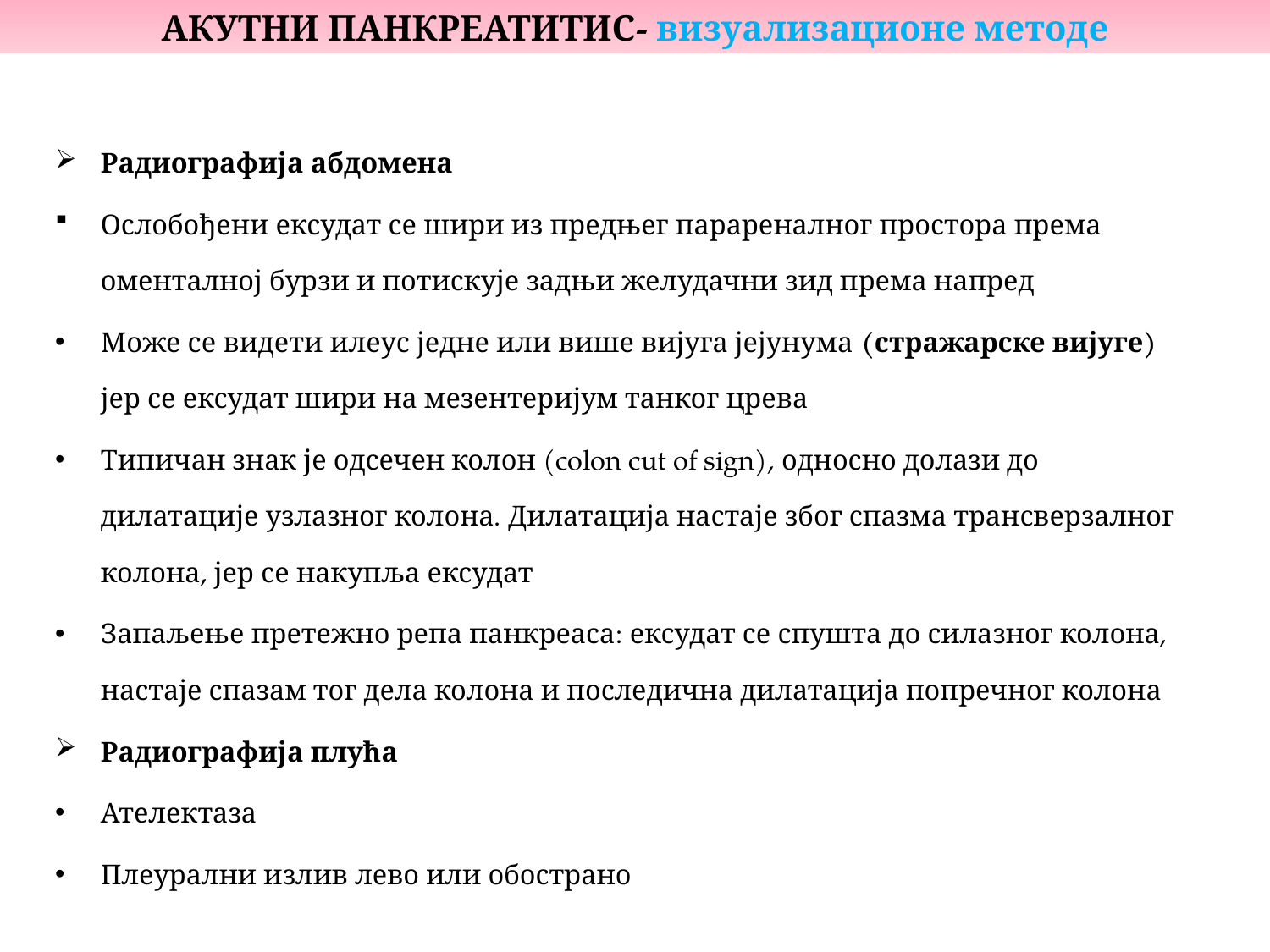

АКУТНИ ПАНКРЕАТИТИС- визуализационе методе
Радиографија абдомена
Ослобођени ексудат се шири из предњег парареналног простора према оменталној бурзи и потискује задњи желудачни зид према напред
Може се видети илеус једне или више вијуга јејунума (стражарске вијуге) јер се ексудат шири на мезентеријум танког црева
Типичан знак је одсечен колон (colon cut of sign), односно долази до дилатације узлазног колона. Дилатација настаје због спазма трансверзалног колона, јер се накупља ексудат
Запаљење претежно репа панкреаса: ексудат се спушта до силазног колона, настаје спазам тог дела колона и последична дилатација попречног колона
Радиографија плућа
Ателектаза
Плеурални излив лево или обострано